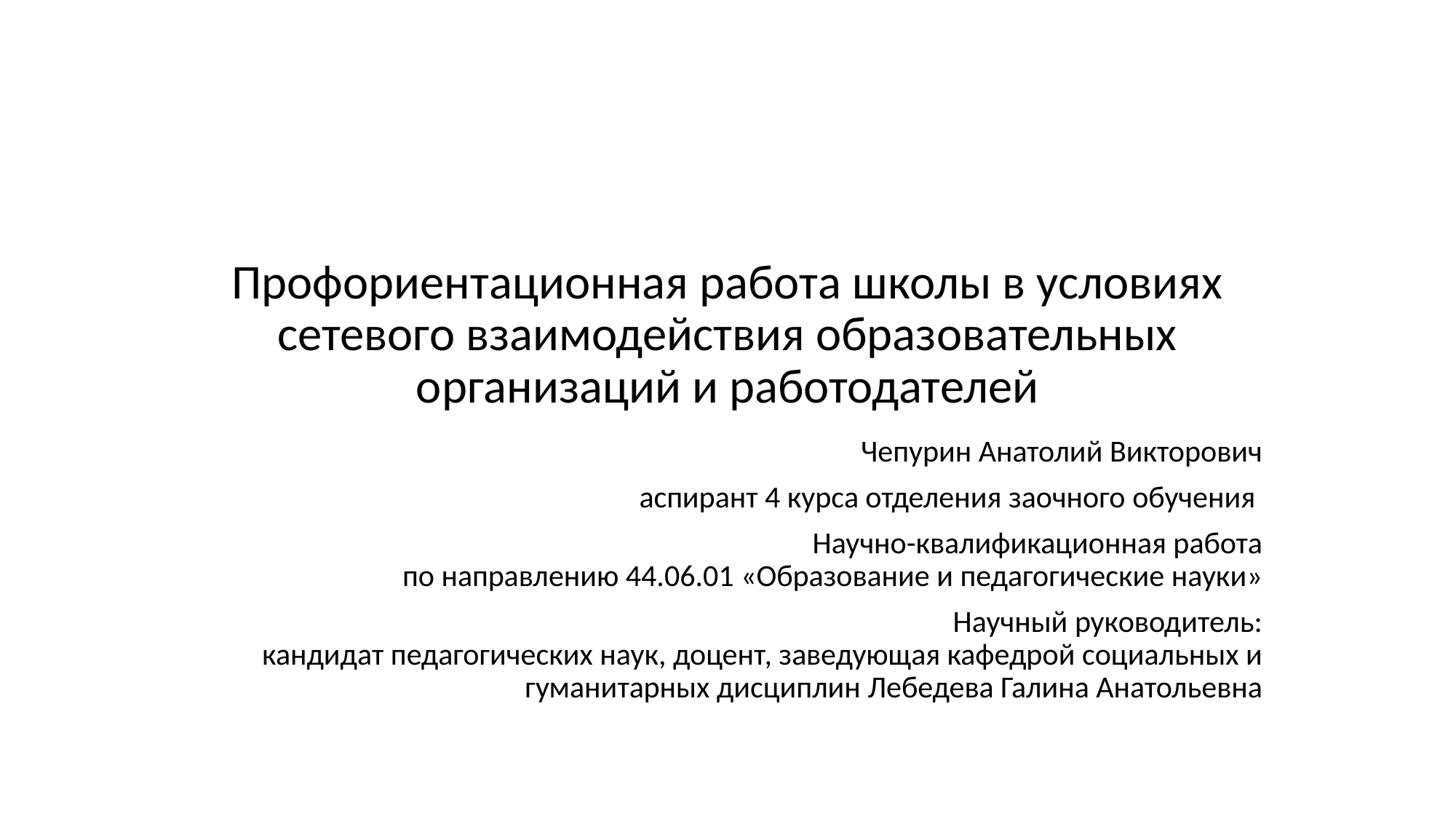

# Профориентационная работа школы в условиях сетевого взаимодействия образовательных организаций и работодателей
Чепурин Анатолий Викторович
аспирант 4 курса отделения заочного обучения
Научно-квалификационная работа
по направлению 44.06.01 «Образование и педагогические науки»
Научный руководитель:
кандидат педагогических наук, доцент, заведующая кафедрой социальных и гуманитарных дисциплин Лебедева Галина Анатольевна